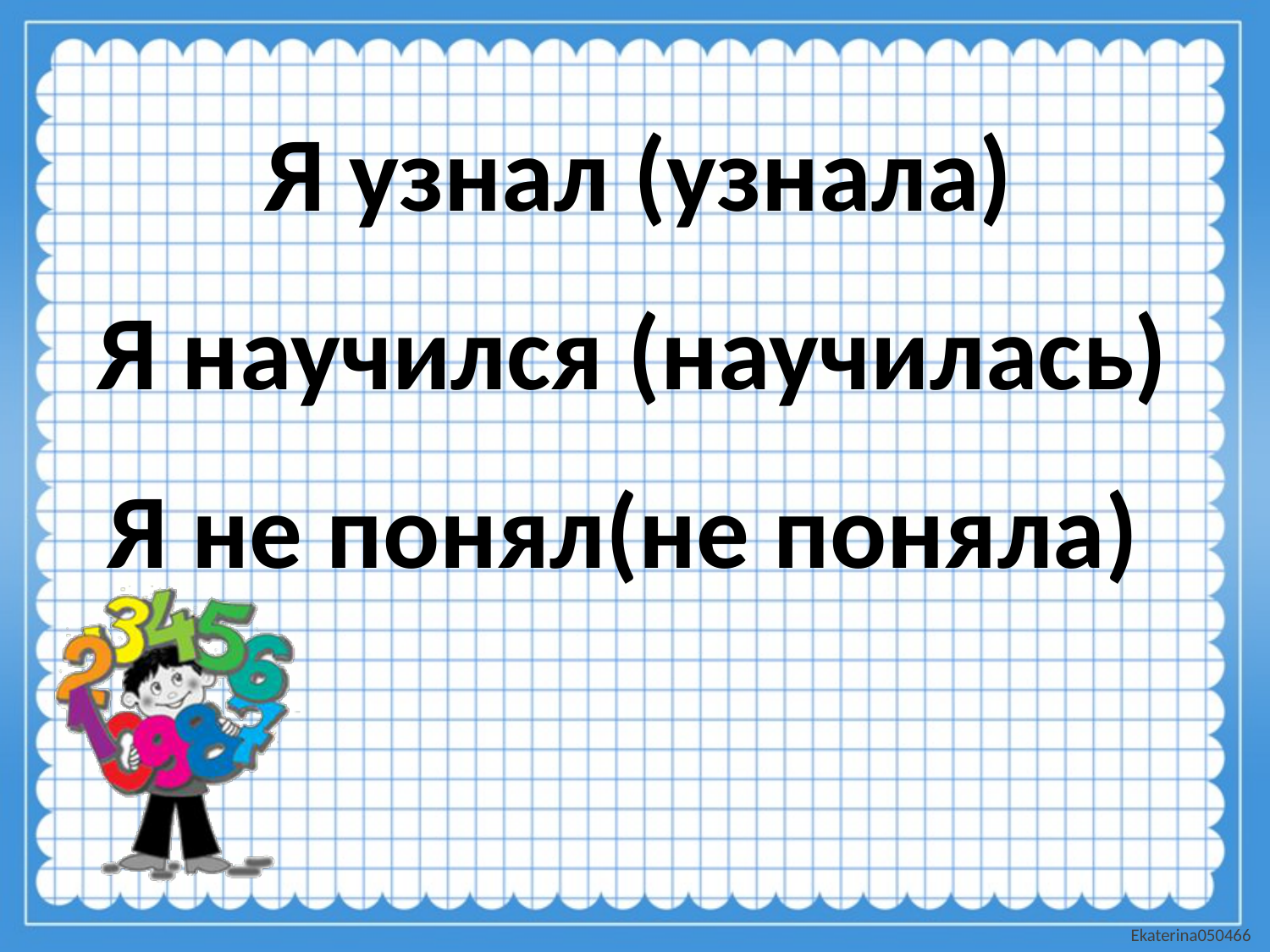

Я узнал (узнала)
Я научился (научилась)
Я не понял(не поняла)